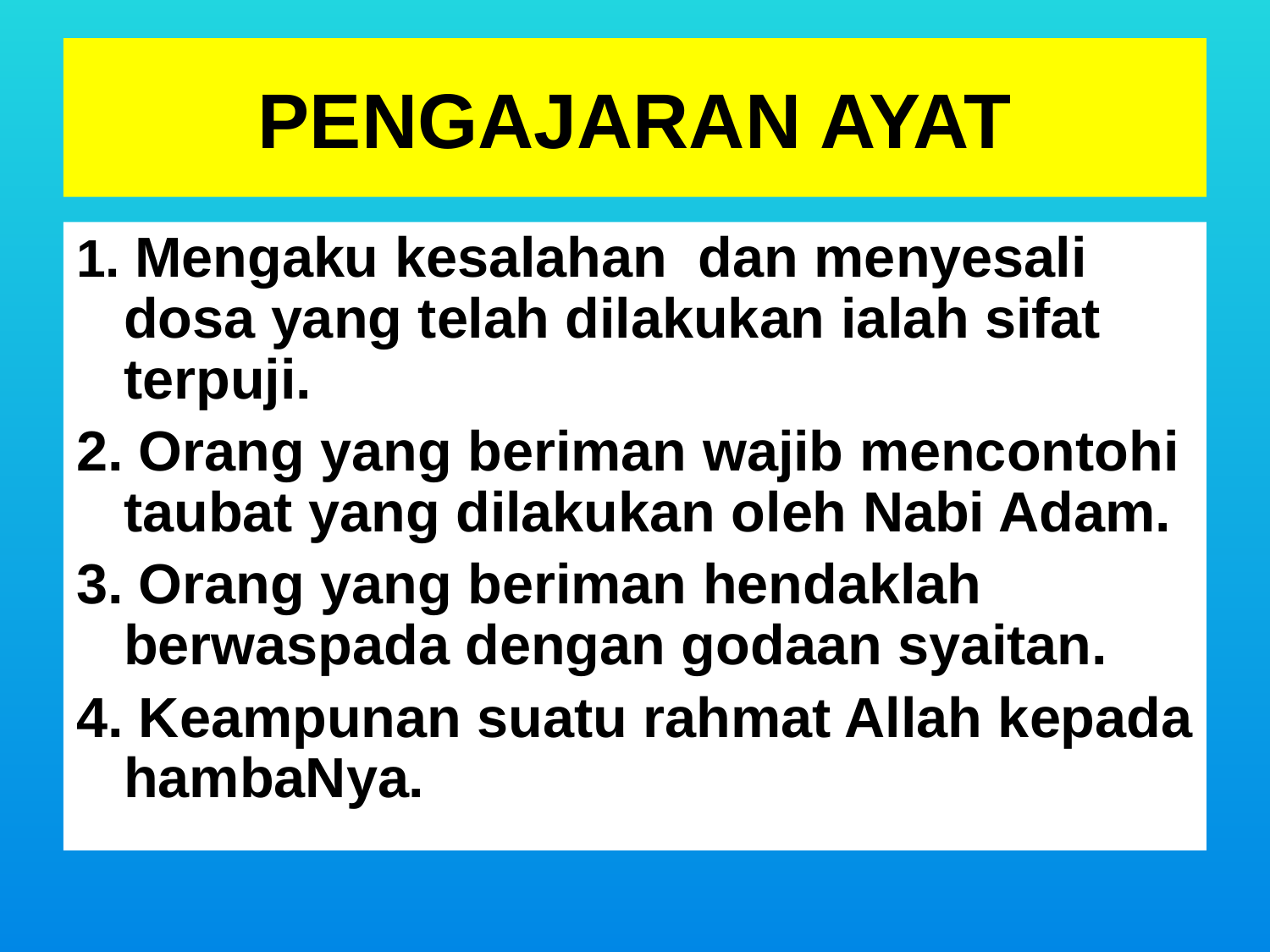

PENGAJARAN AYAT
1. Mengaku kesalahan  dan menyesali dosa yang telah dilakukan ialah sifat terpuji.
2. Orang yang beriman wajib mencontohi taubat yang dilakukan oleh Nabi Adam.
3. Orang yang beriman hendaklah berwaspada dengan godaan syaitan.
4. Keampunan suatu rahmat Allah kepada hambaNya.